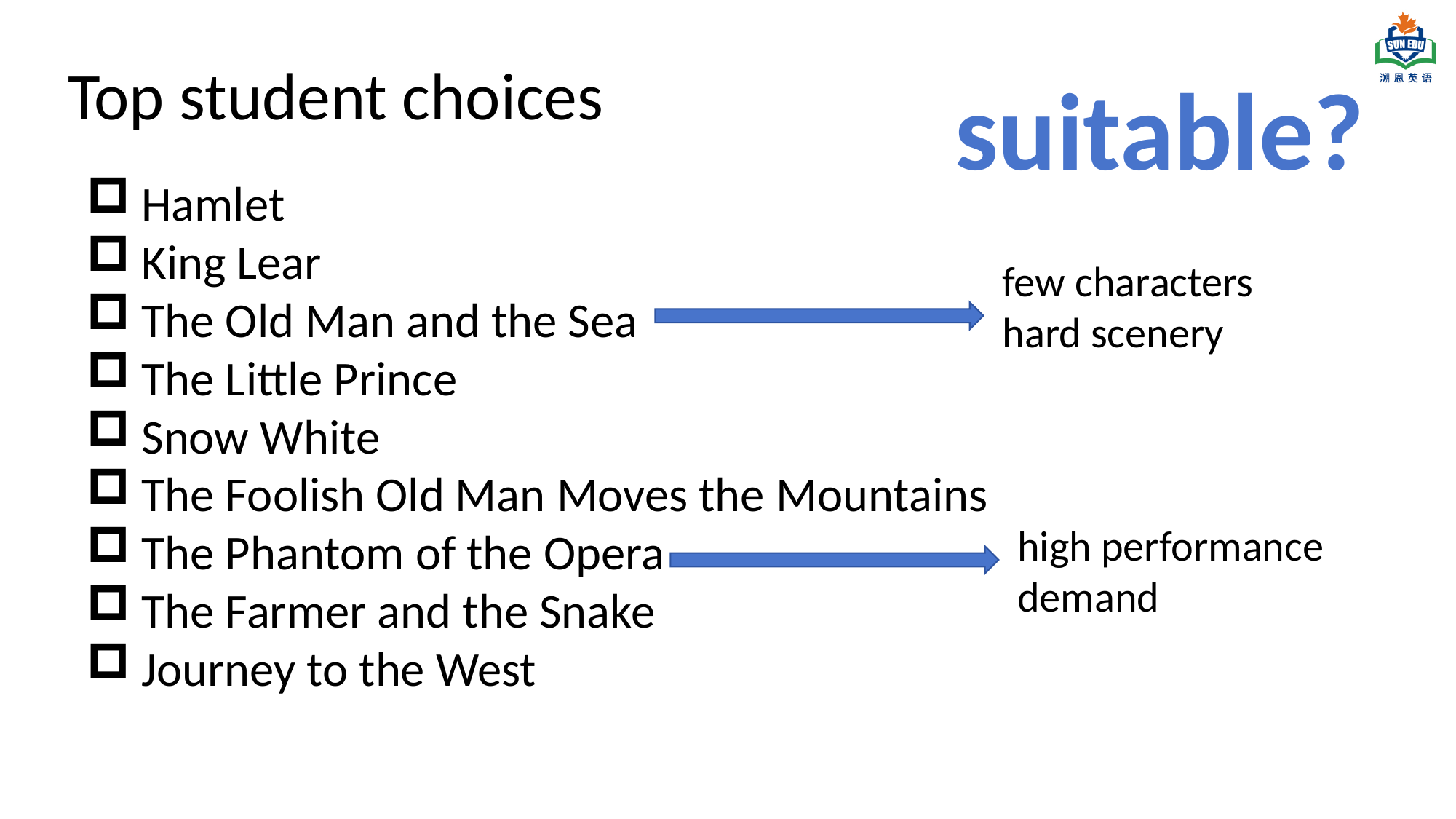

Top student choices
suitable?
Hamlet
King Lear
The Old Man and the Sea
The Little Prince
Snow White
The Foolish Old Man Moves the Mountains
The Phantom of the Opera
The Farmer and the Snake
Journey to the West
few characters
hard scenery

high performance demand